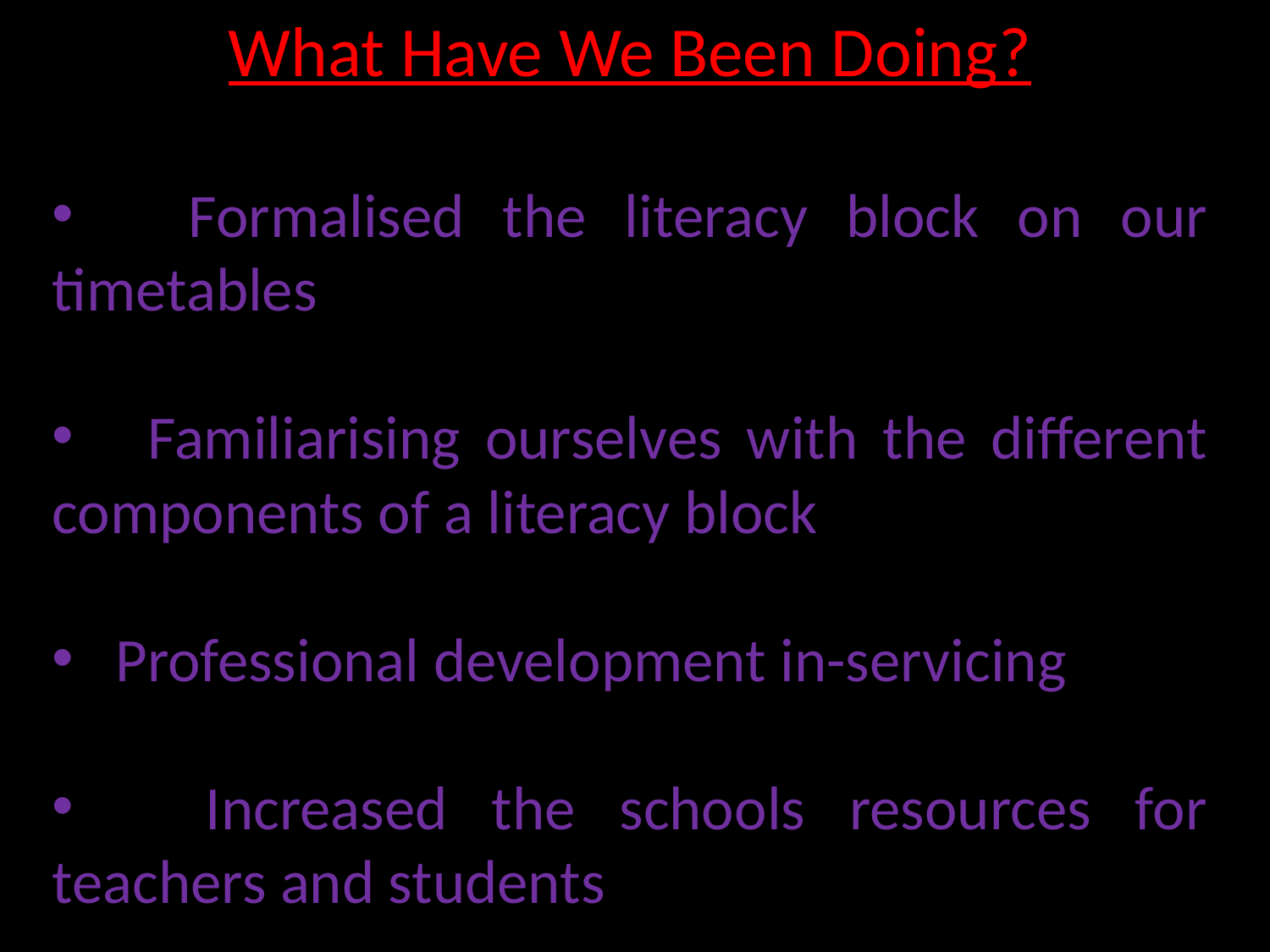

What Have We Been Doing?

   Formalised the literacy block on our timetables

   Familiarising ourselves with the different components of a literacy block

   Professional development in-servicing

   Increased the schools resources for teachers and students